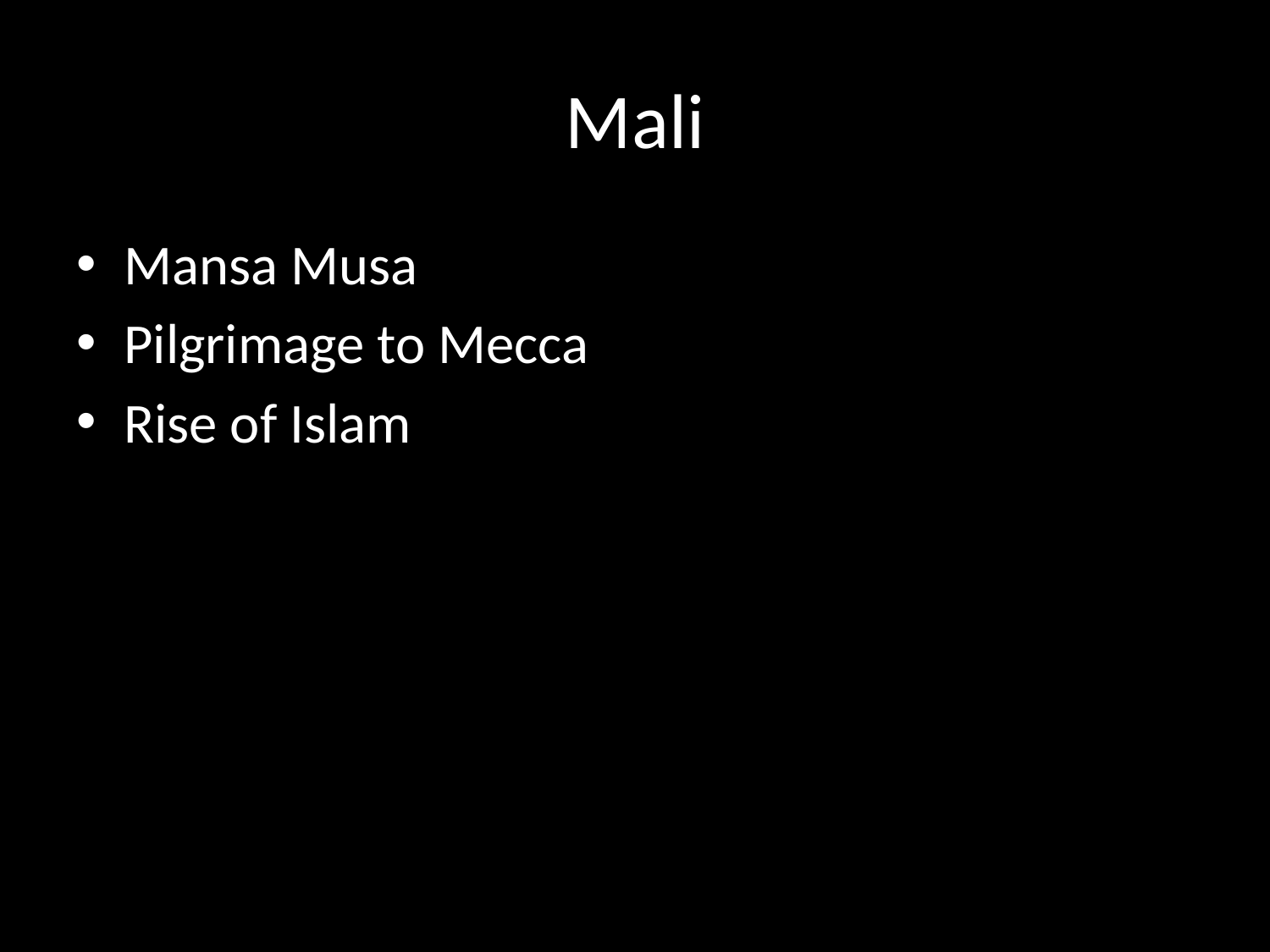

# Mali
Mansa Musa
Pilgrimage to Mecca
Rise of Islam